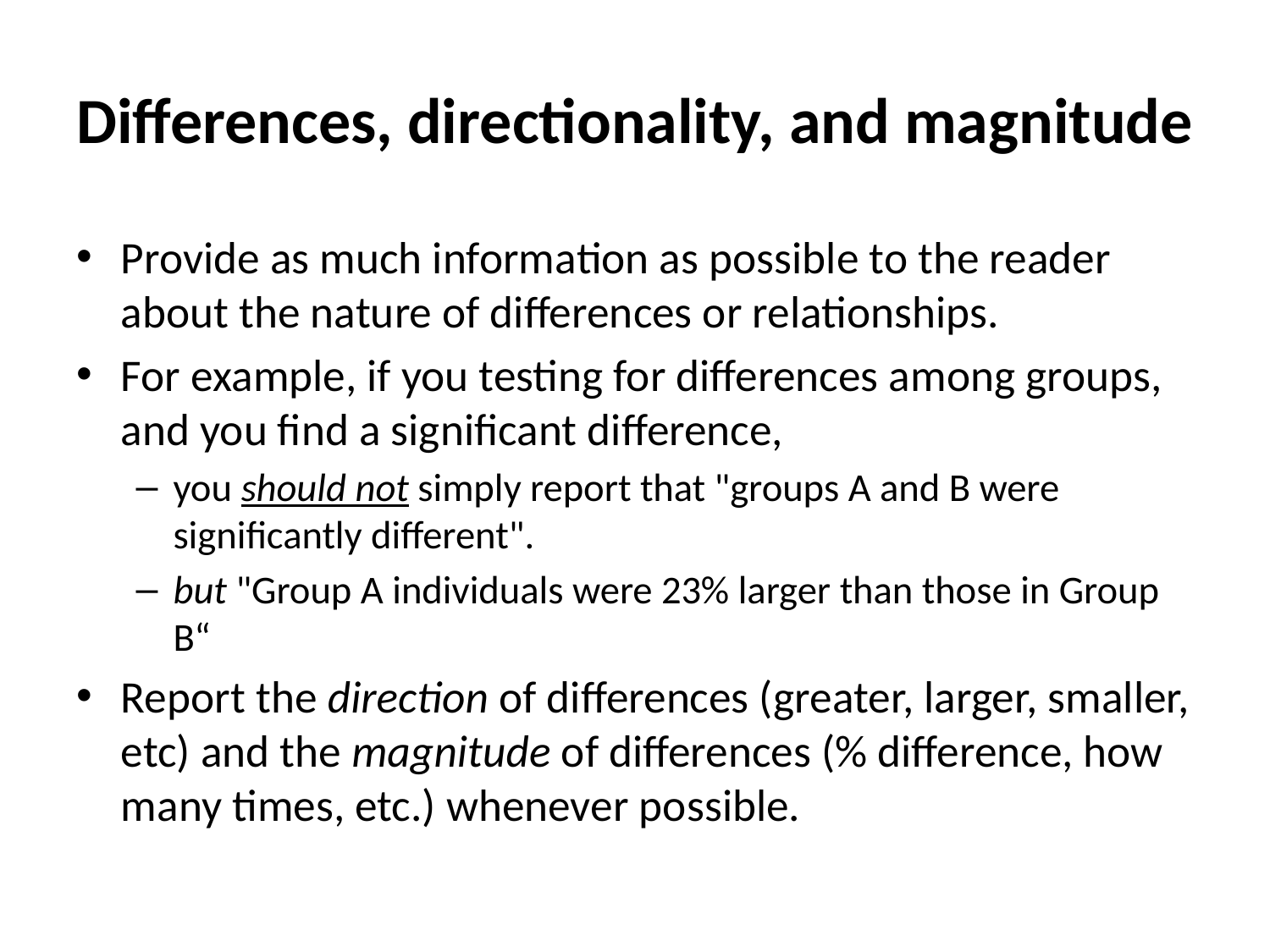

# Differences, directionality, and magnitude
Provide as much information as possible to the reader about the nature of differences or relationships.
For example, if you testing for differences among groups, and you find a significant difference,
you should not simply report that "groups A and B were significantly different".
but "Group A individuals were 23% larger than those in Group B“
Report the direction of differences (greater, larger, smaller, etc) and the magnitude of differences (% difference, how many times, etc.) whenever possible.